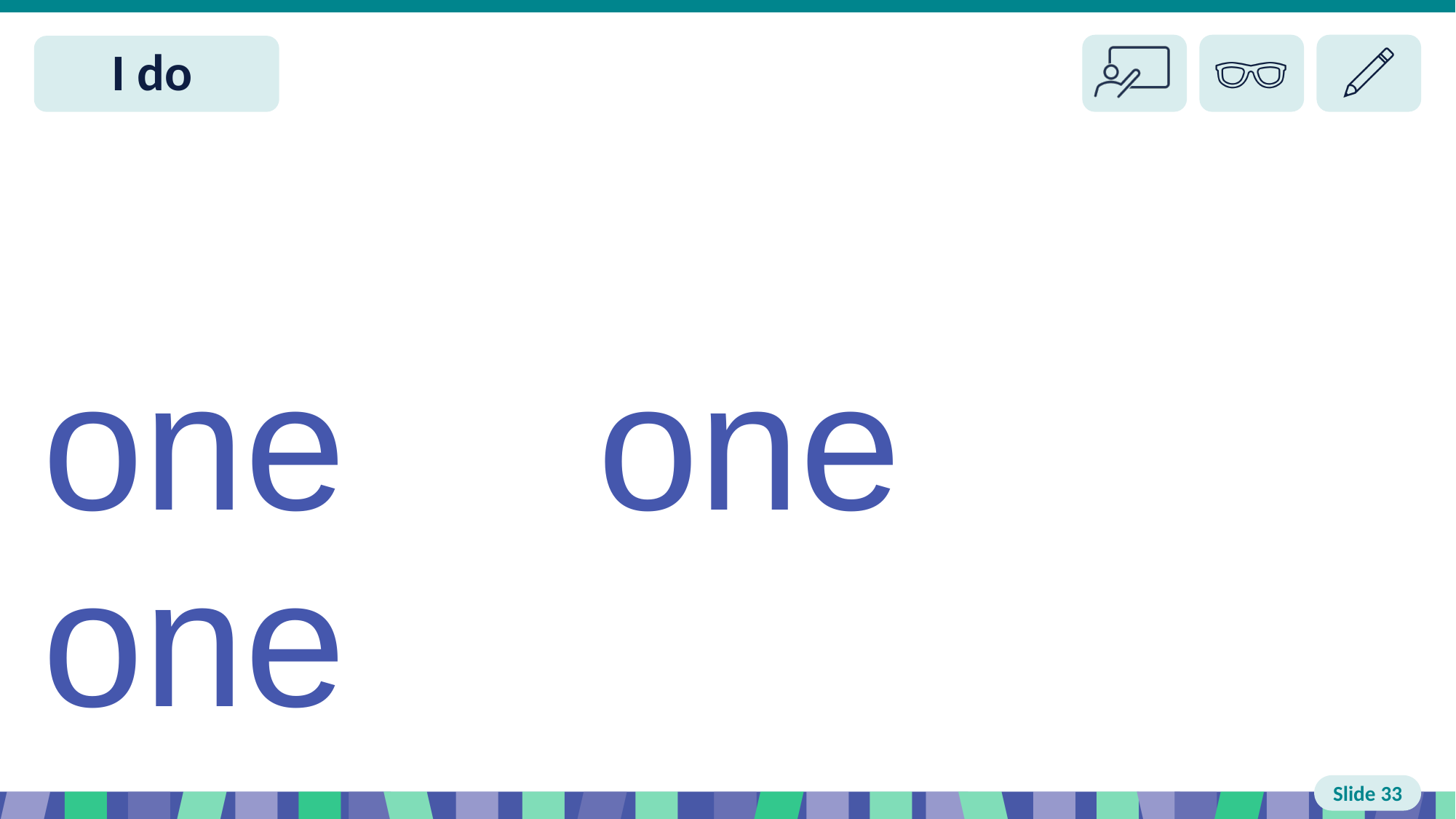

Slide 33 I do
one     one     one